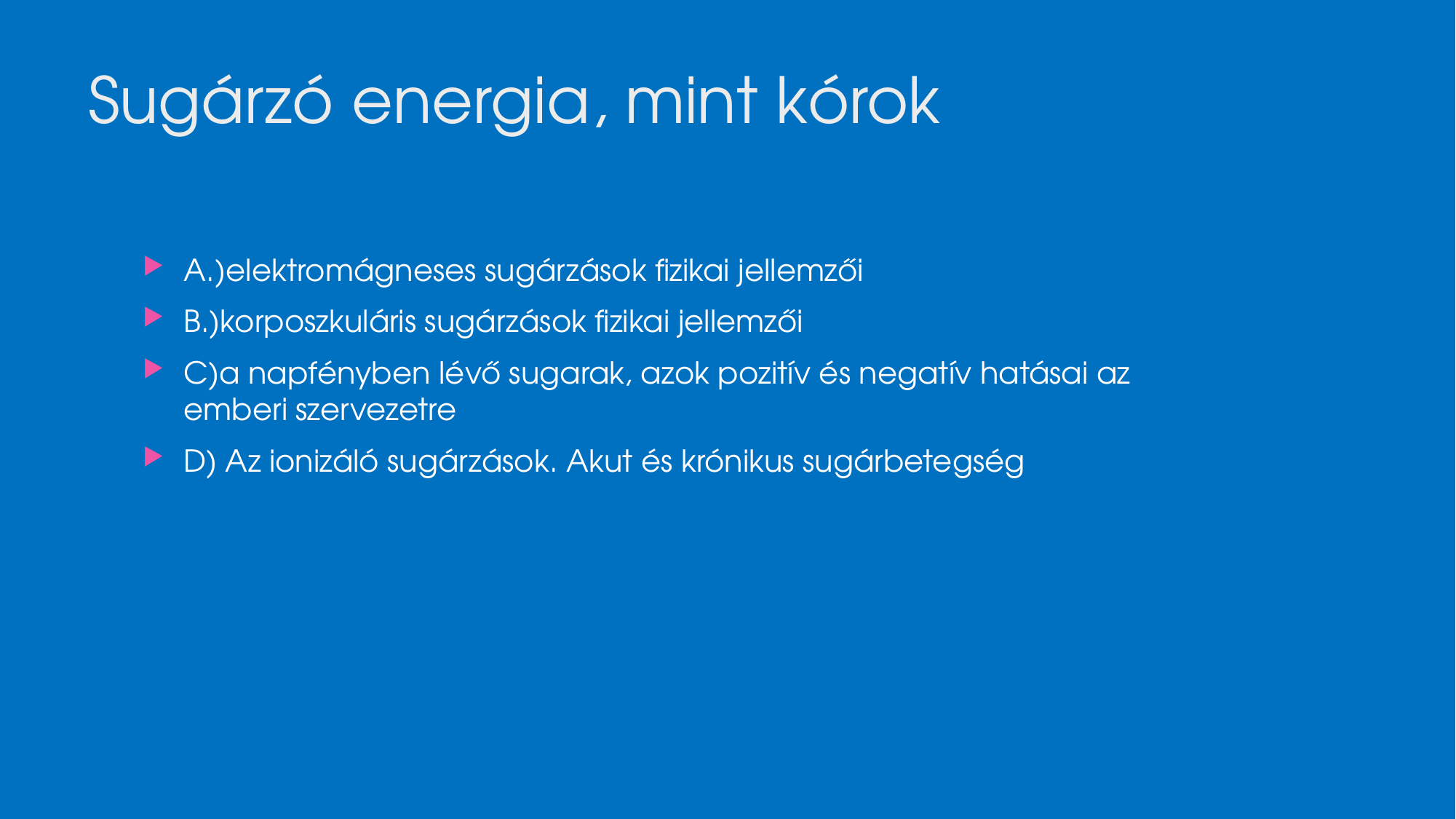

# Sugárzó energia, mint kórok
A.)elektromágneses sugárzások fizikai jellemzői
B.)korposzkuláris sugárzások fizikai jellemzői
C)a napfényben lévő sugarak, azok pozitív és negatív hatásai az emberi szervezetre
D) Az ionizáló sugárzások. Akut és krónikus sugárbetegség